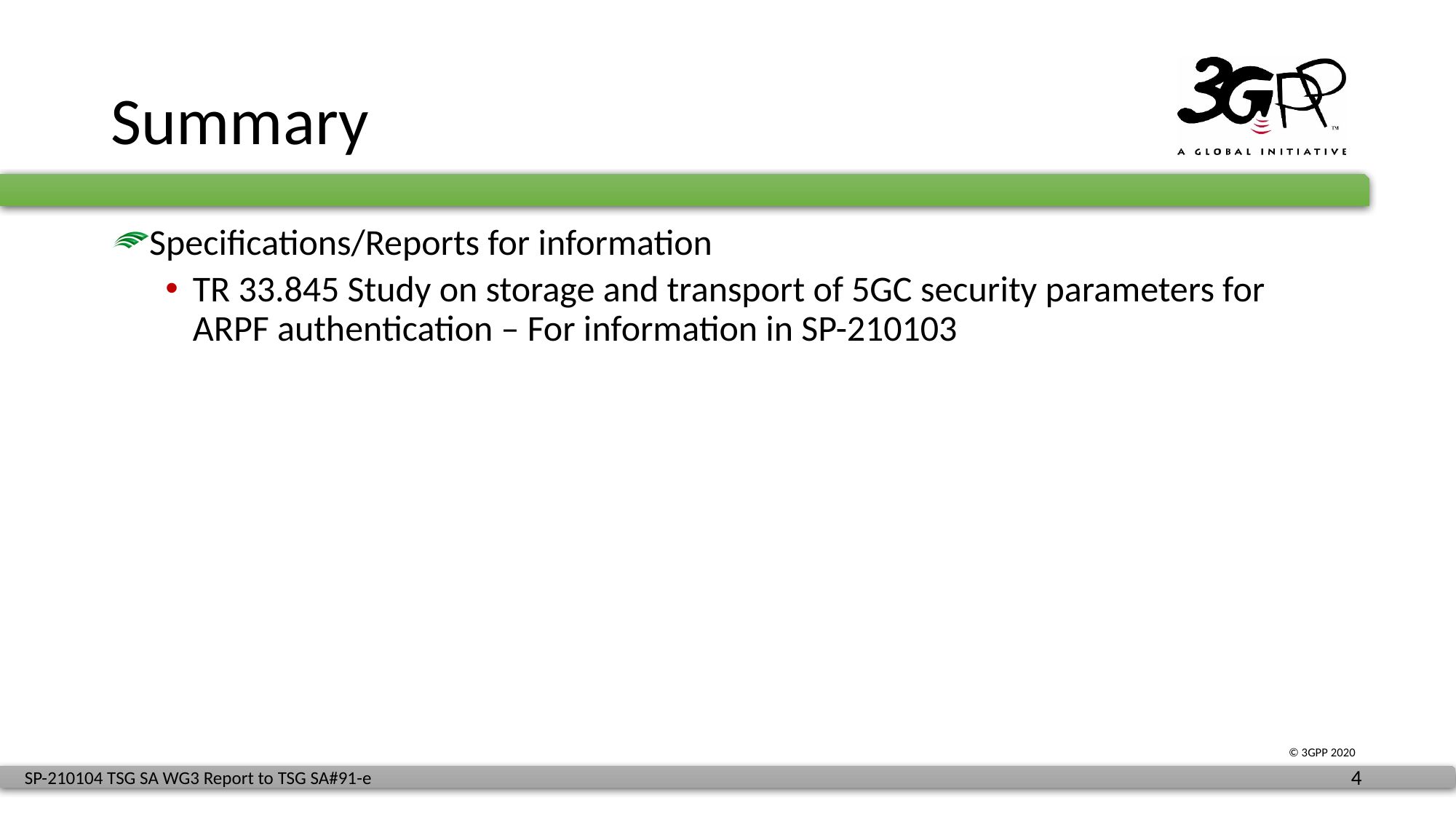

# Summary
Specifications/Reports for information
TR 33.845 Study on storage and transport of 5GC security parameters for ARPF authentication – For information in SP-210103